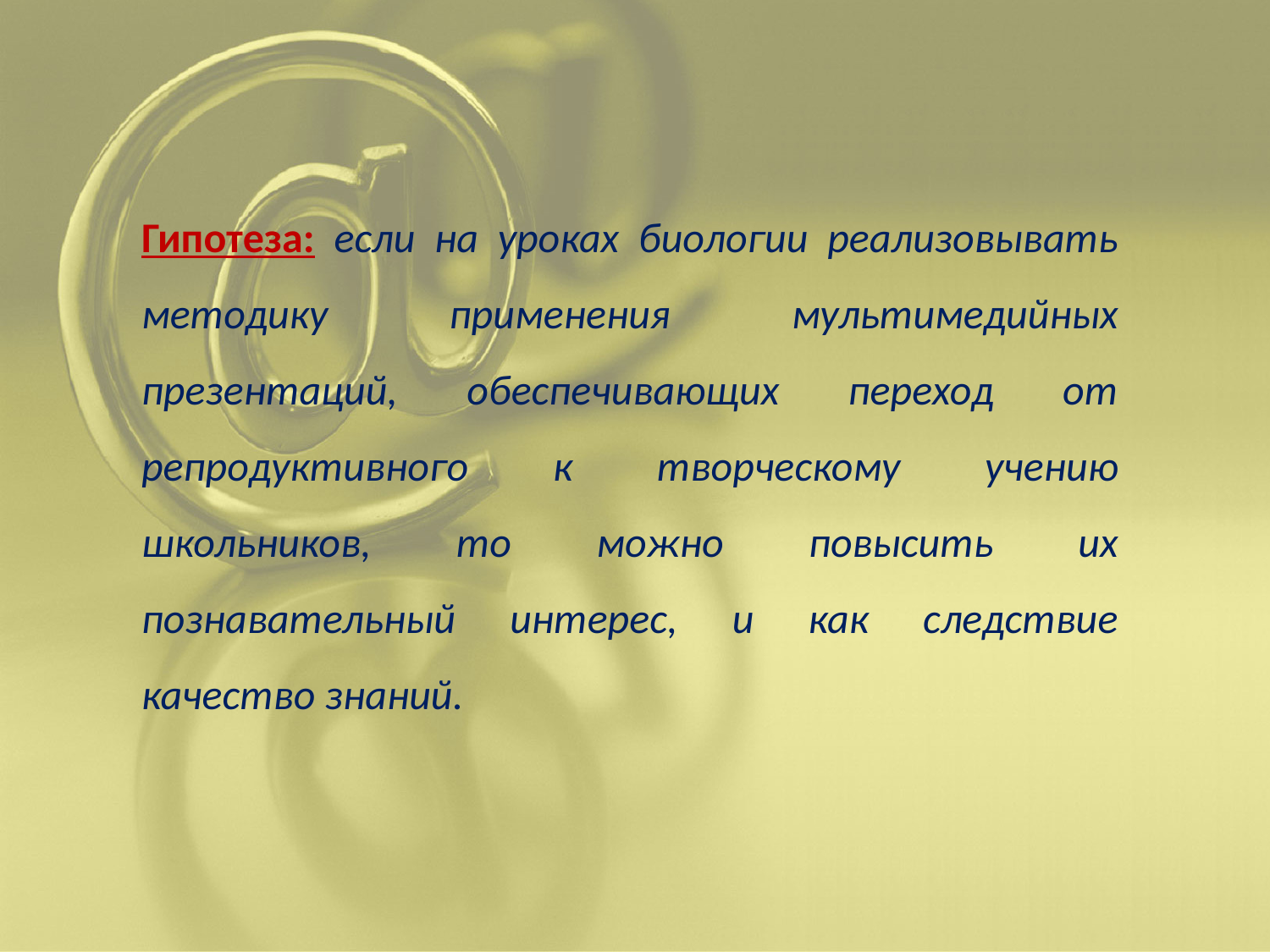

Гипотеза: если на уроках биологии реализовывать методику применения мультимедийных презентаций, обеспечивающих переход от репродуктивного к творческому учению школьников, то можно повысить их познавательный интерес, и как следствие качество знаний.